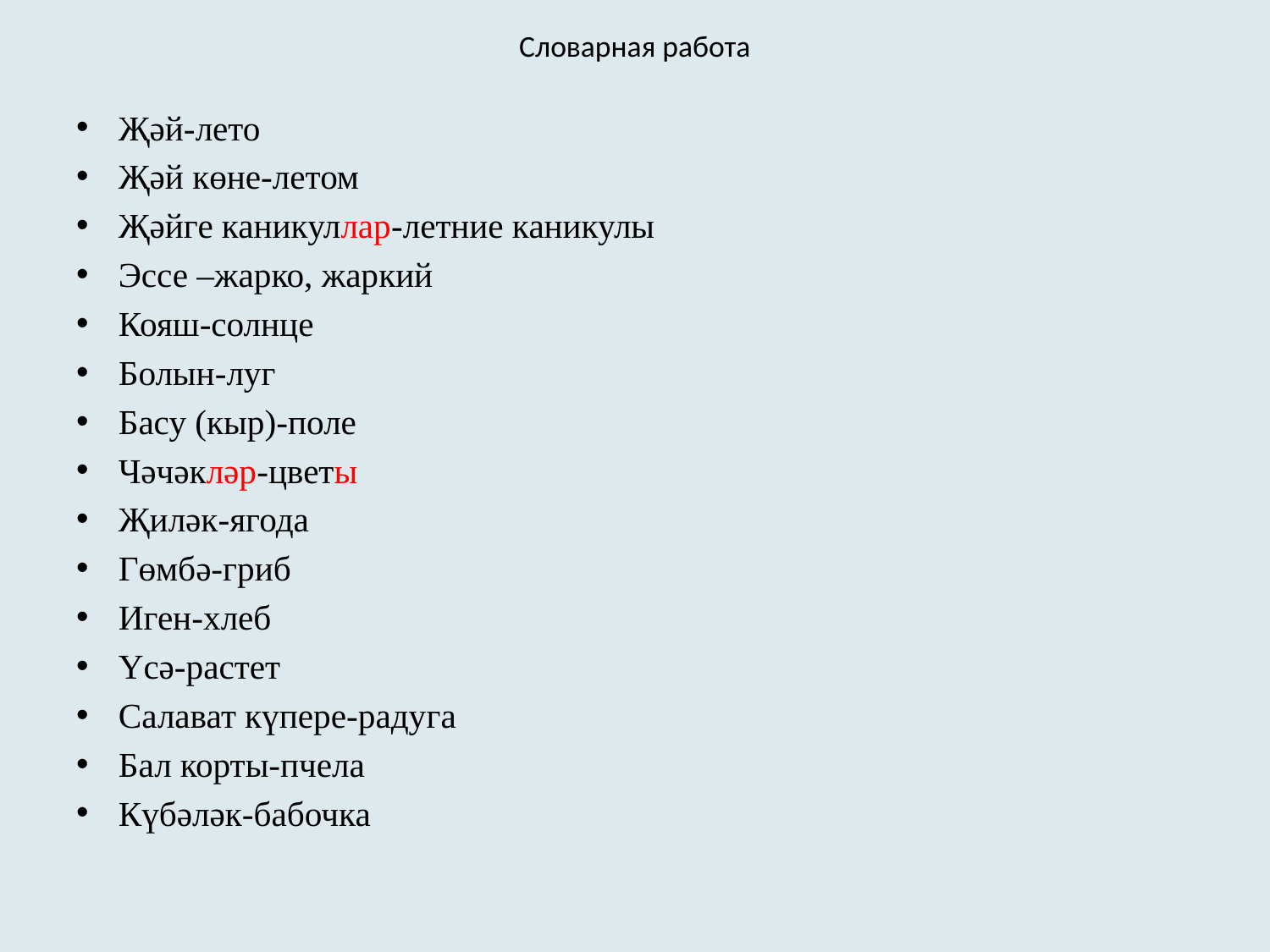

# Словарная работа
Җәй-лето
Җәй көне-летом
Җәйге каникуллар-летние каникулы
Эссе –жарко, жаркий
Кояш-солнце
Болын-луг
Басу (кыр)-поле
Чәчәкләр-цветы
Җиләк-ягода
Гөмбә-гриб
Иген-хлеб
Үсә-растет
Салават күпере-радуга
Бал корты-пчела
Күбәләк-бабочка